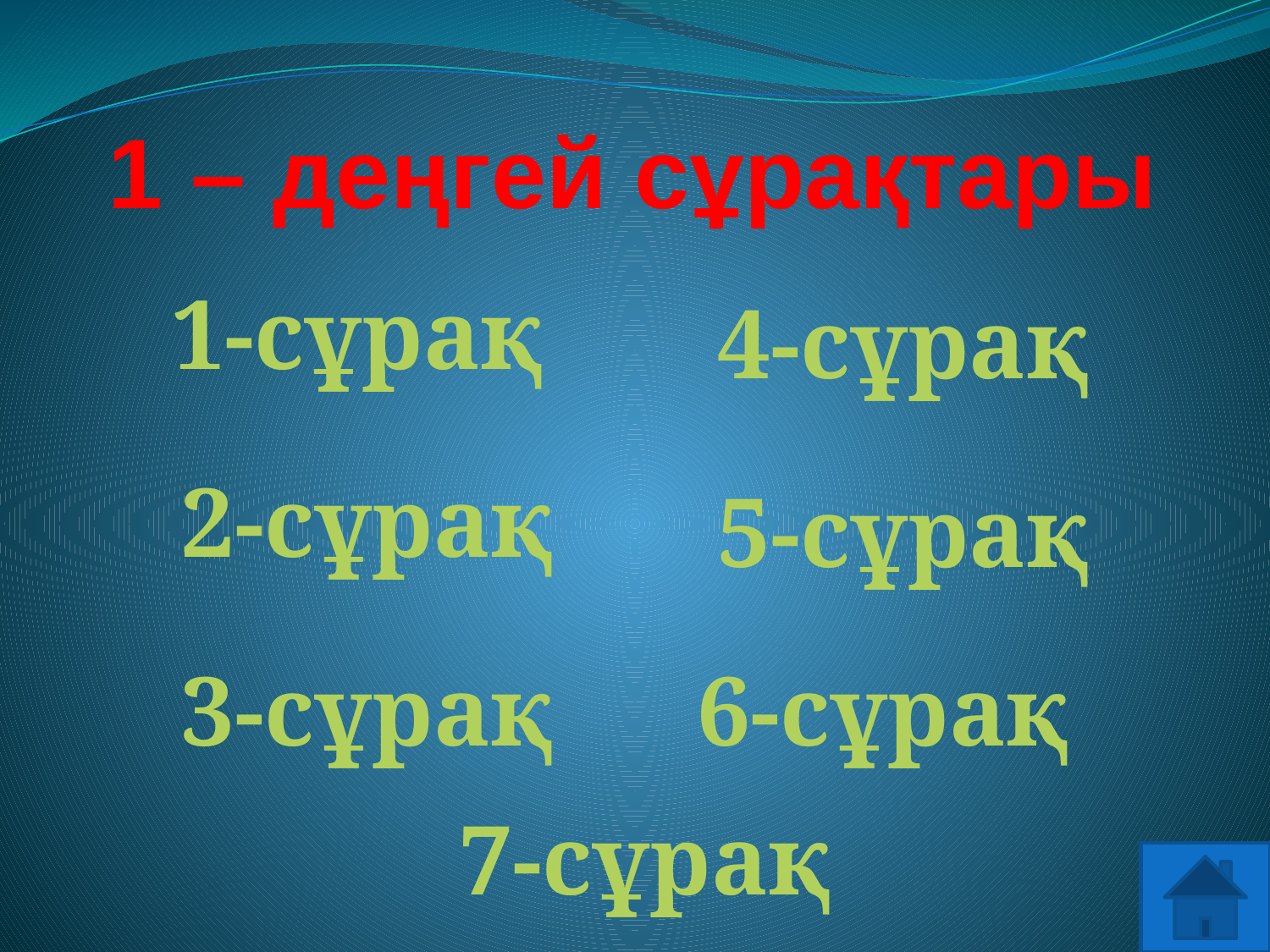

# 1 – деңгей сұрақтары
1-сұрақ
4-сұрақ
2-сұрақ
5-сұрақ
3-сұрақ
6-сұрақ
7-сұрақ